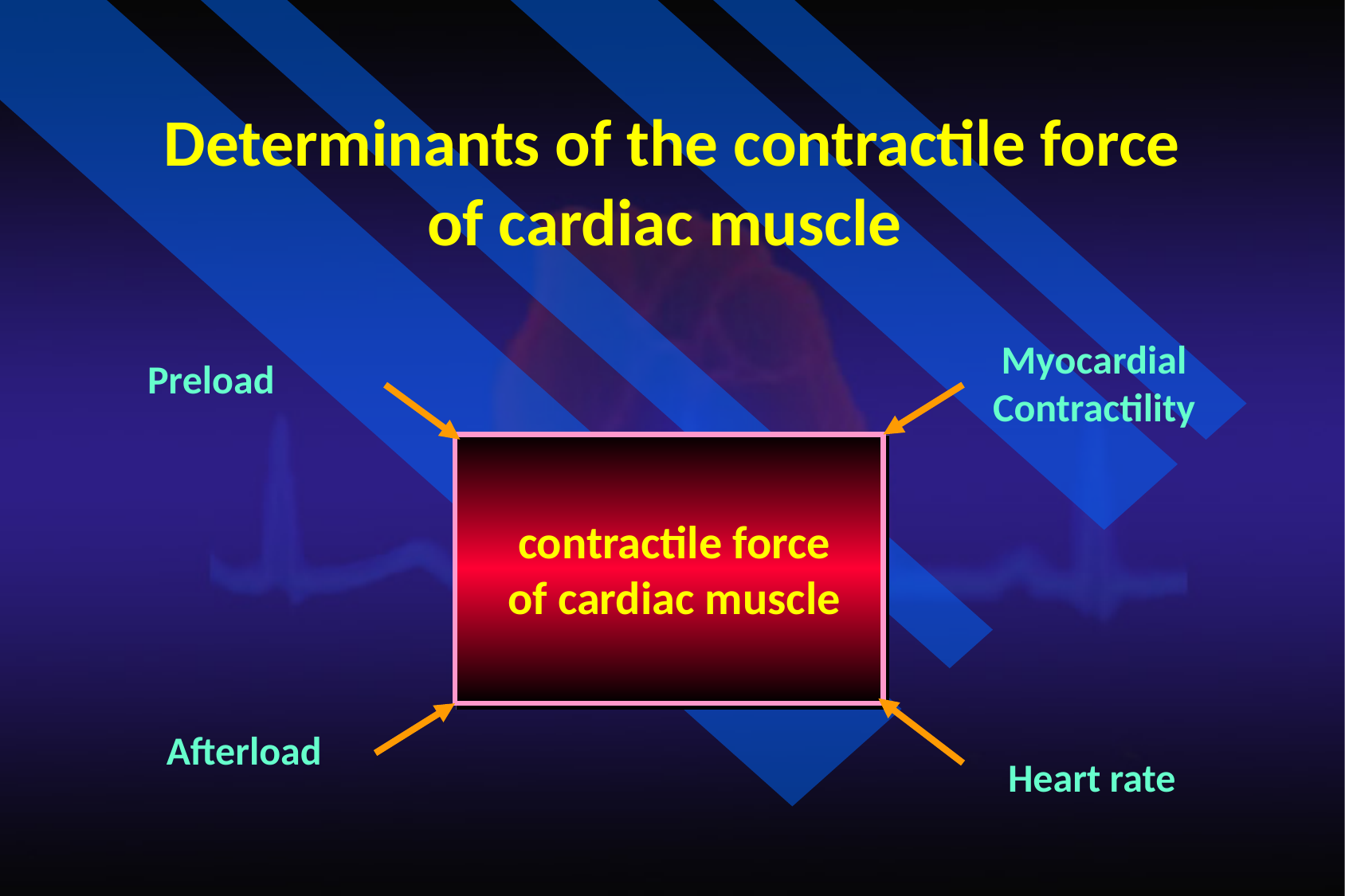

Determinants of the contractile force
of cardiac muscle
Myocardial
Contractility
Preload

contractile force
of cardiac muscle

Afterload
Heart rate